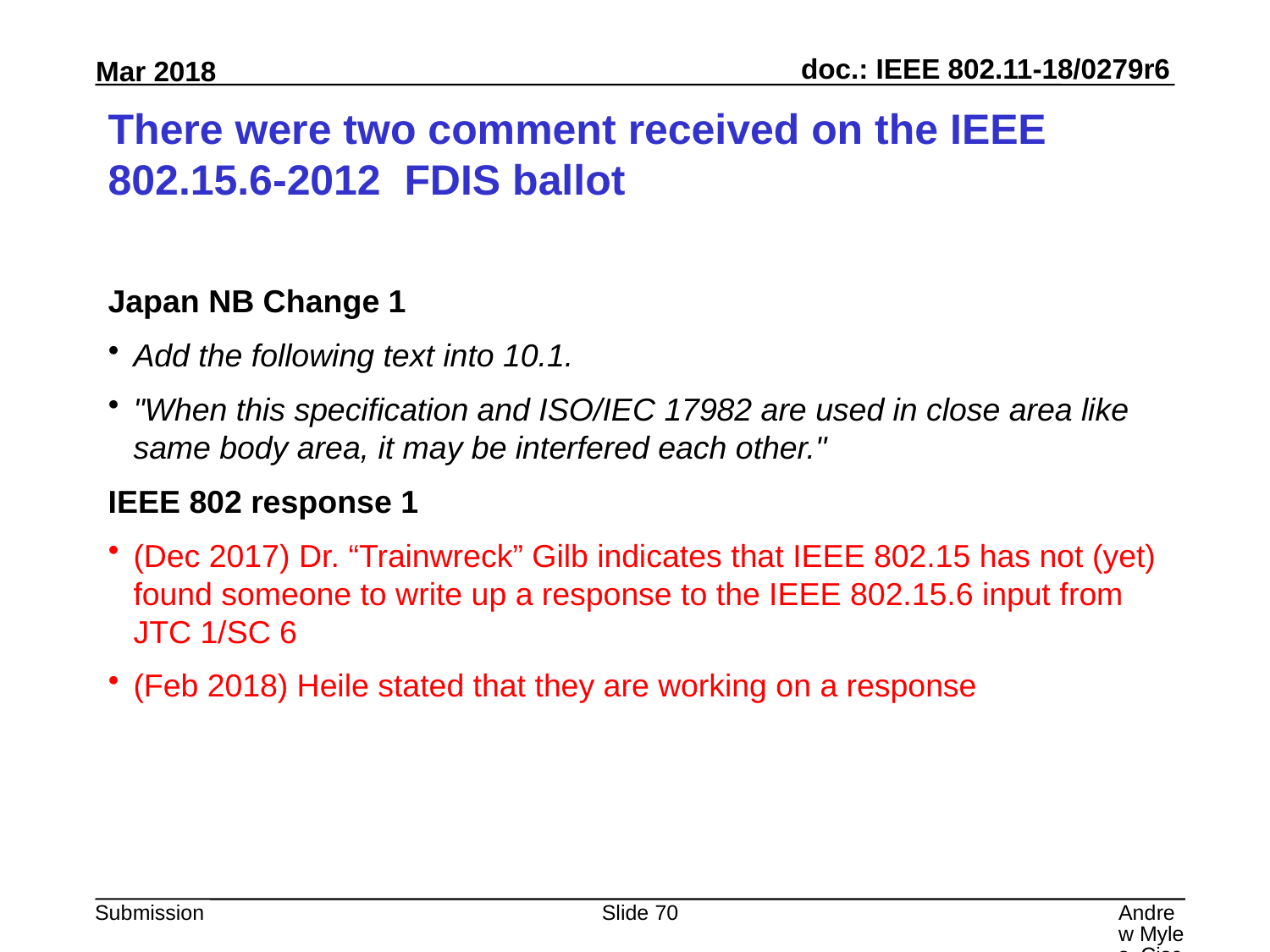

# There were two comment received on the IEEE 802.15.6-2012  FDIS ballot
Japan NB Change 1
Add the following text into 10.1.
"When this specification and ISO/IEC 17982 are used in close area like same body area, it may be interfered each other."
IEEE 802 response 1
(Dec 2017) Dr. “Trainwreck” Gilb indicates that IEEE 802.15 has not (yet) found someone to write up a response to the IEEE 802.15.6 input from JTC 1/SC 6
(Feb 2018) Heile stated that they are working on a response

Slide 70
Andrew Myles, Cisco